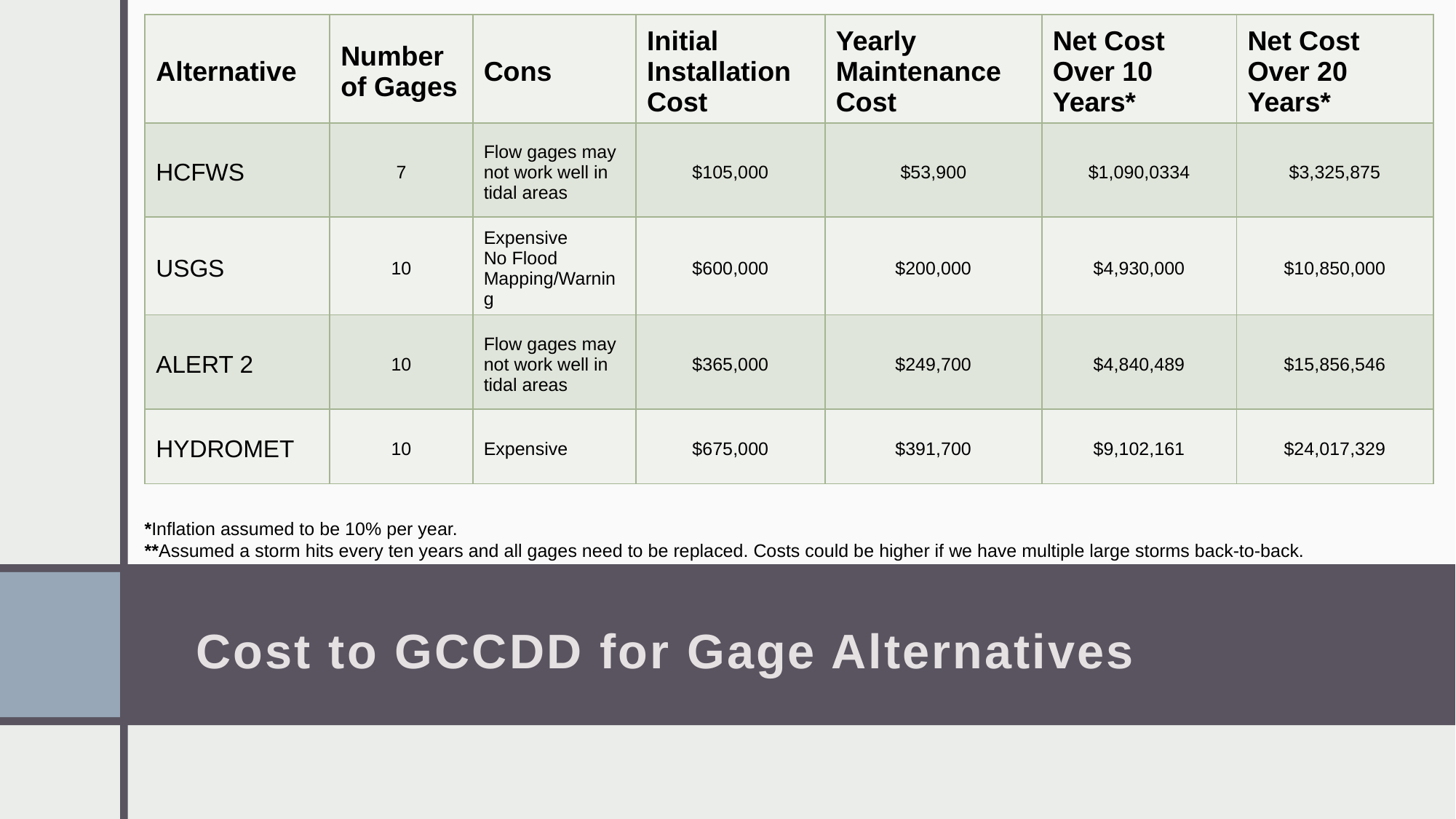

| Alternative | Number of Gages | Cons | Initial Installation Cost | Yearly Maintenance Cost | Net Cost Over 10 Years\* | Net Cost Over 20 Years\* |
| --- | --- | --- | --- | --- | --- | --- |
| HCFWS | 7 | Flow gages may not work well in tidal areas | $105,000 | $53,900 | $1,090,0334 | $3,325,875 |
| USGS | 10 | Expensive No Flood Mapping/Warning | $600,000 | $200,000 | $4,930,000 | $10,850,000 |
| ALERT 2 | 10 | Flow gages may not work well in tidal areas | $365,000 | $249,700 | $4,840,489 | $15,856,546 |
| HYDROMET | 10 | Expensive | $675,000 | $391,700 | $9,102,161 | $24,017,329 |
*Inflation assumed to be 10% per year.
**Assumed a storm hits every ten years and all gages need to be replaced. Costs could be higher if we have multiple large storms back-to-back.
# Cost to GCCDD for Gage Alternatives